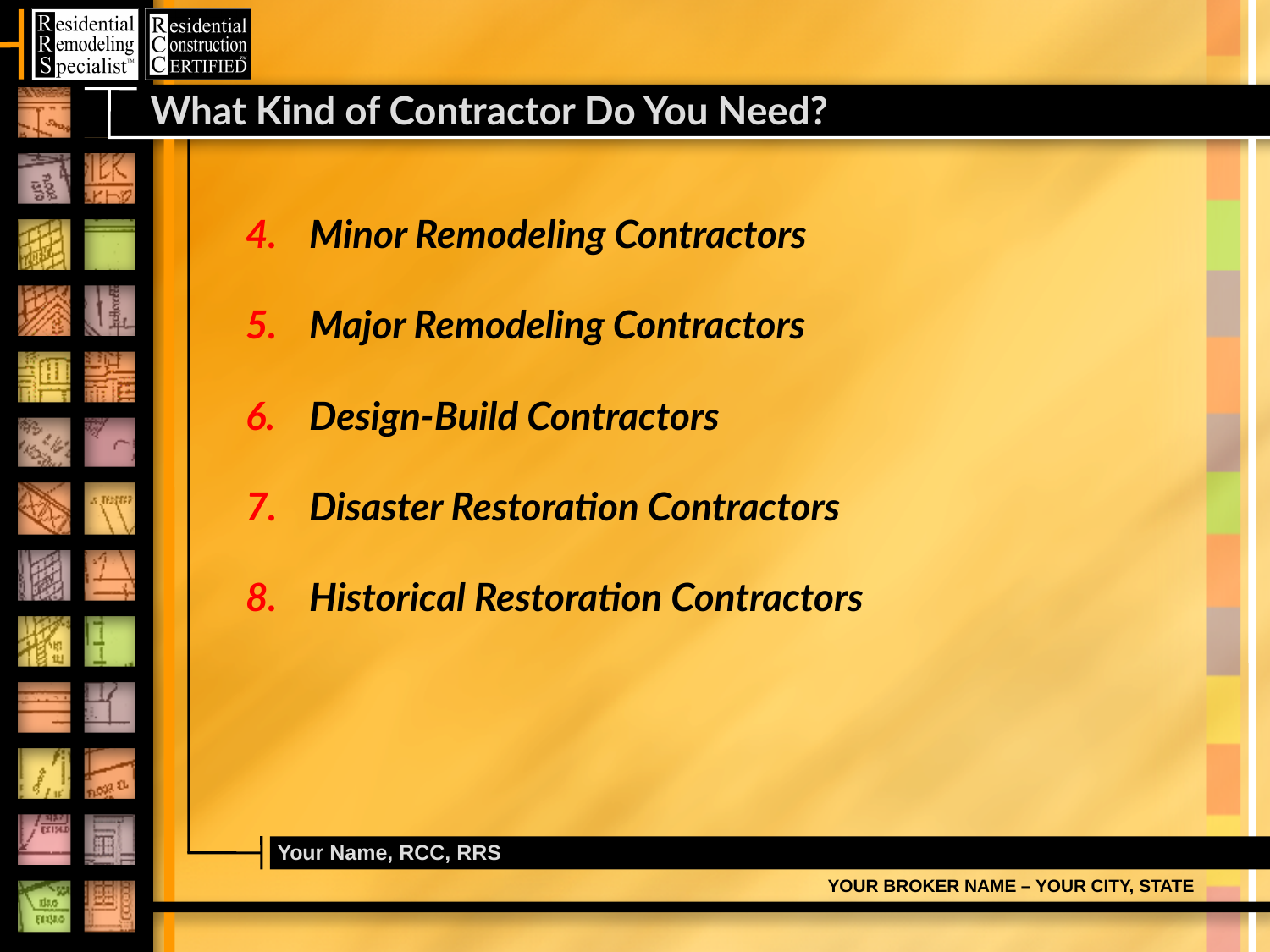

# What Kind of Contractor Do You Need?
Minor Remodeling Contractors
Major Remodeling Contractors
Design-Build Contractors
Disaster Restoration Contractors
Historical Restoration Contractors

Your Name, RCC, RRS